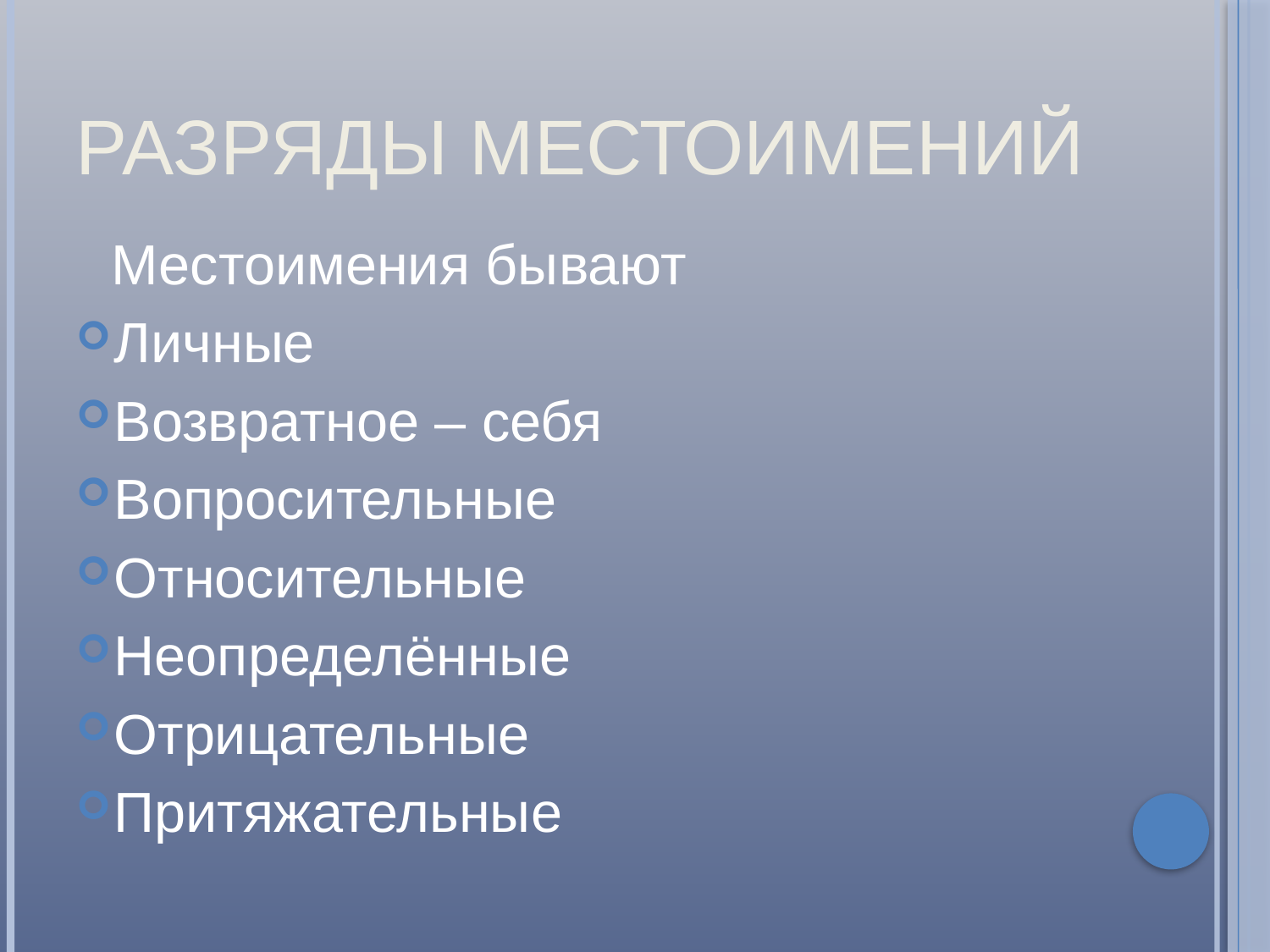

# разряды местоимений
   Местоимения бывают
Личные
Возвратное – себя
Вопросительные
Относительные
Неопределённые
Отрицательные
Притяжательные